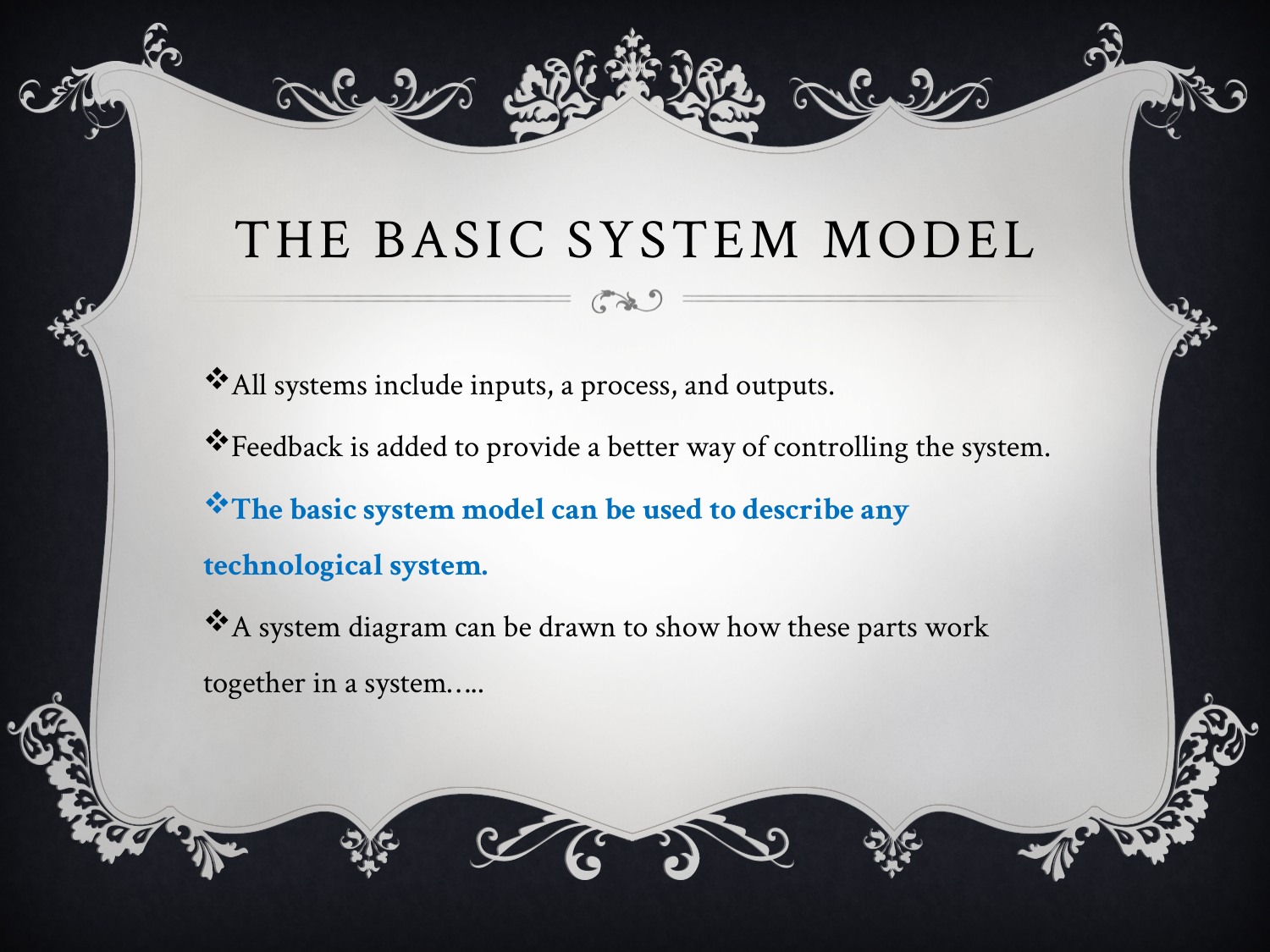

# The basic system model
All systems include inputs, a process, and outputs.
Feedback is added to provide a better way of controlling the system.
The basic system model can be used to describe any technological system.
A system diagram can be drawn to show how these parts work together in a system…..